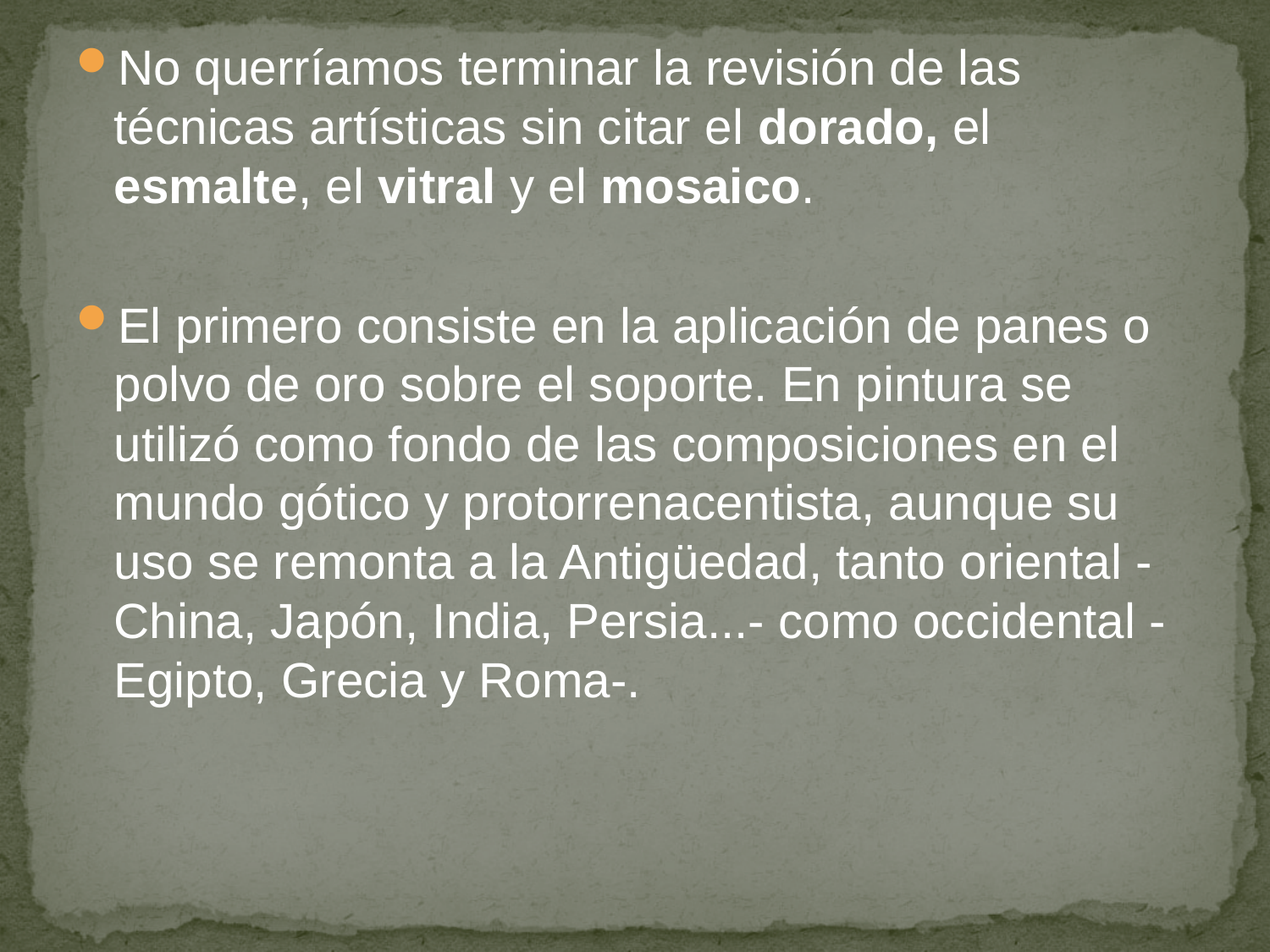

No querríamos terminar la revisión de las técnicas artísticas sin citar el dorado, el esmalte, el vitral y el mosaico.

El primero consiste en la aplicación de panes o polvo de oro sobre el soporte. En pintura se utilizó como fondo de las composiciones en el mundo gótico y protorrenacentista, aunque su uso se remonta a la Antigüedad, tanto oriental -China, Japón, India, Persia...- como occidental -Egipto, Grecia y Roma-.